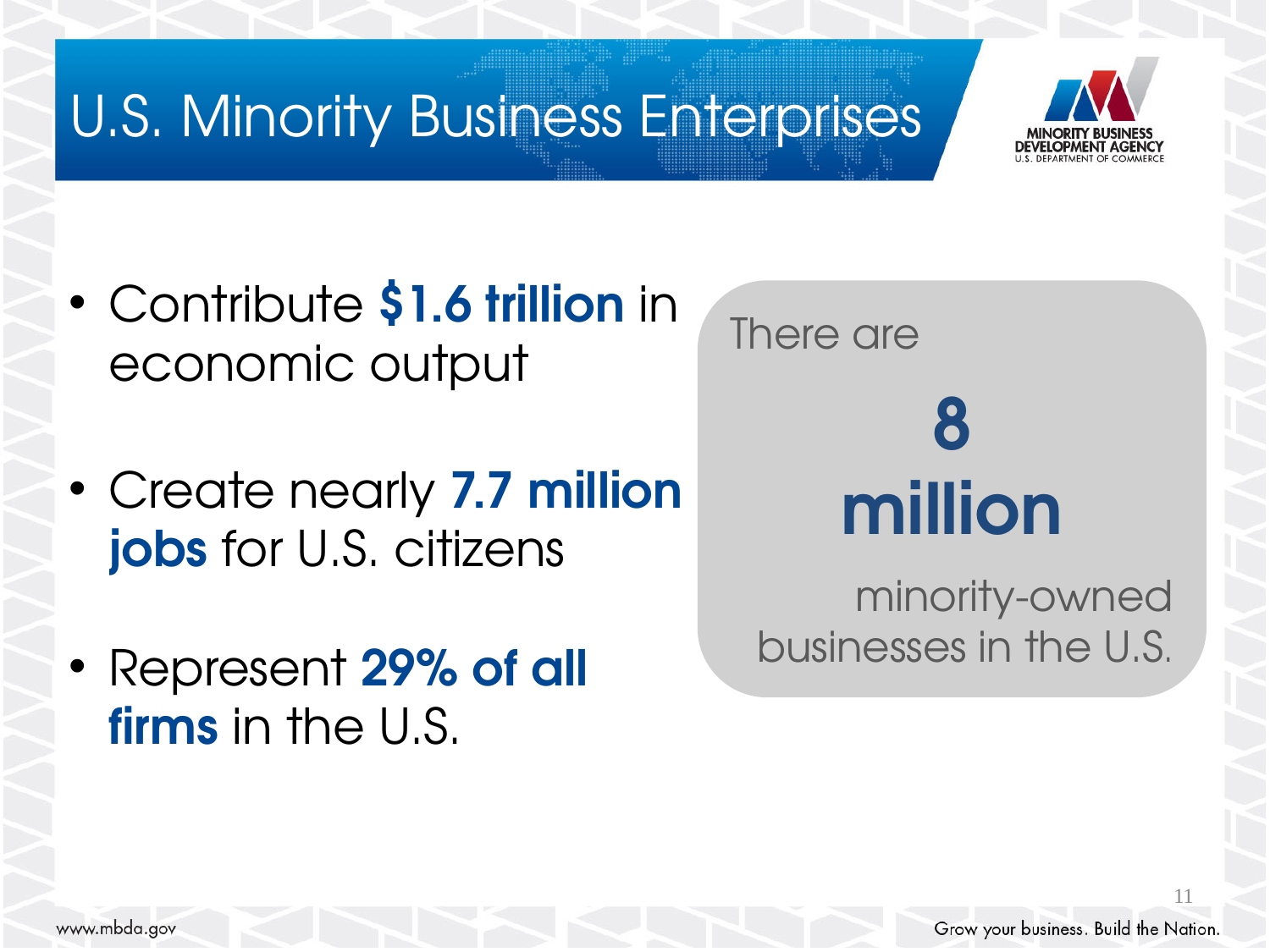

# U.S. Minority Business Enterprises

Contribute $1.6 trillion in economic output

Create nearly 7.7 million jobs for U.S. citizens

Represent 29% of all firms in the U.S.

There are
8
million
minority-owned businesses in the U.S.
11